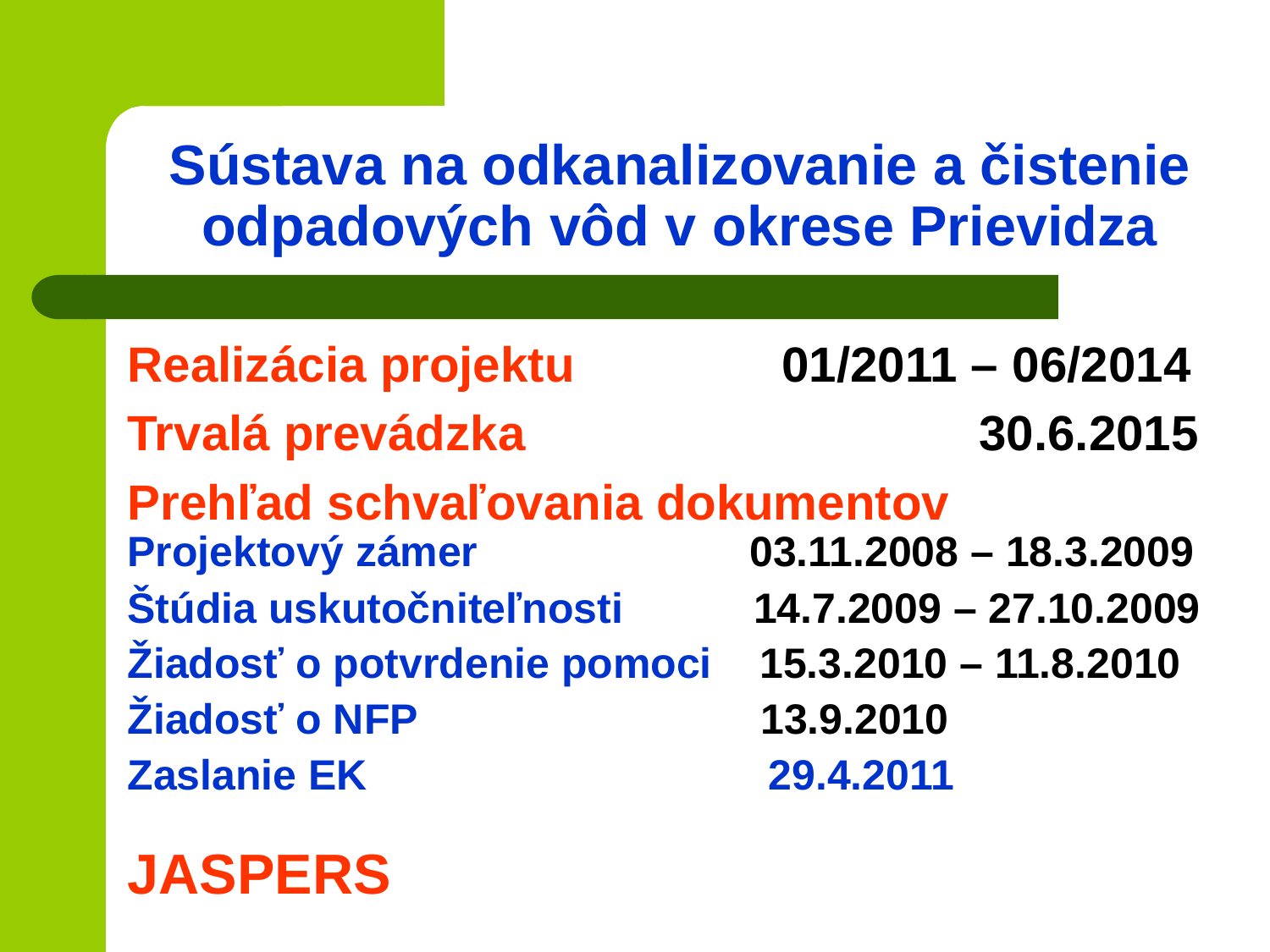

# Sústava na odkanalizovanie a čistenie odpadových vôd v okrese Prievidza
Realizácia projektu               01/2011 – 06/2014
Trvalá prevádzka                                 30.6.2015
Prehľad schvaľovania dokumentov
Projektový zámer                       03.11.2008 – 18.3.2009
Štúdia uskutočniteľnosti           14.7.2009 – 27.10.2009
Žiadosť o potvrdenie pomoci    15.3.2010 – 11.8.2010
Žiadosť o NFP                             13.9.2010
Zaslanie EK                                  29.4.2011
JASPERS